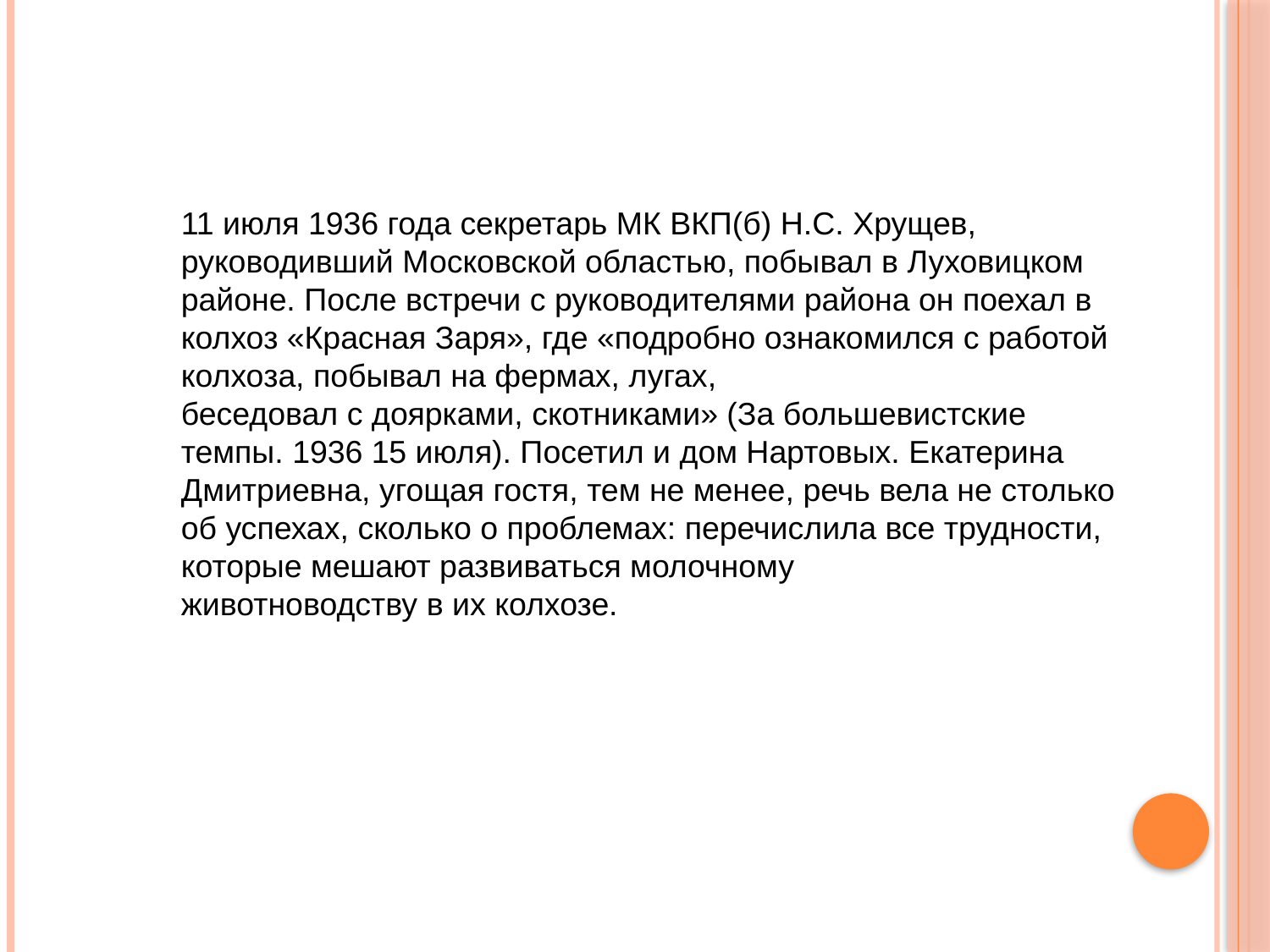

11 июля 1936 года секретарь МК ВКП(б) Н.С. Хрущев, руководивший Московской областью, побывал в Луховицком районе. После встречи с руководителями района он поехал в колхоз «Красная Заря», где «подробно ознакомился с работой колхоза, побывал на фермах, лугах,
беседовал с доярками, скотниками» (За большевистские темпы. 1936 15 июля). Посетил и дом Нартовых. Екатерина Дмитриевна, угощая гостя, тем не менее, речь вела не столько об успехах, сколько о проблемах: перечислила все трудности, которые мешают развиваться молочному
животноводству в их колхозе.